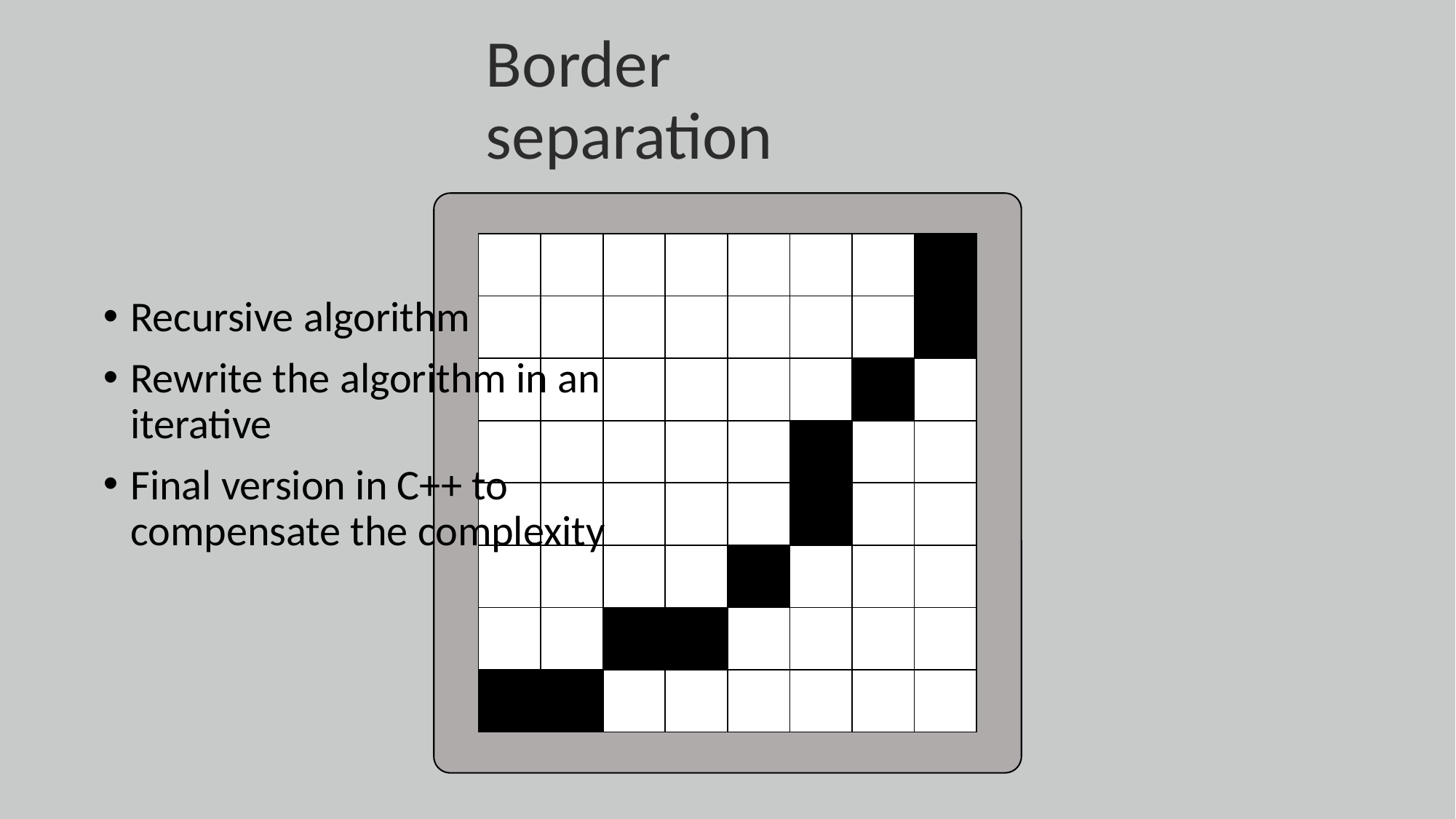

Border separation

|  |  |  |  |  |  |  |  |
| --- | --- | --- | --- | --- | --- | --- | --- |
|  |  |  |  |  |  |  |  |
|  |  |  |  |  |  |  |  |
|  |  |  |  |  |  |  |  |
|  |  |  |  |  |  |  |  |
|  |  |  |  |  |  |  |  |
|  |  |  |  |  |  |  |  |
|  |  |  |  |  |  |  |  |
Recursive algorithm
Rewrite the algorithm in an iterative
Final version in C++ to compensate the complexity